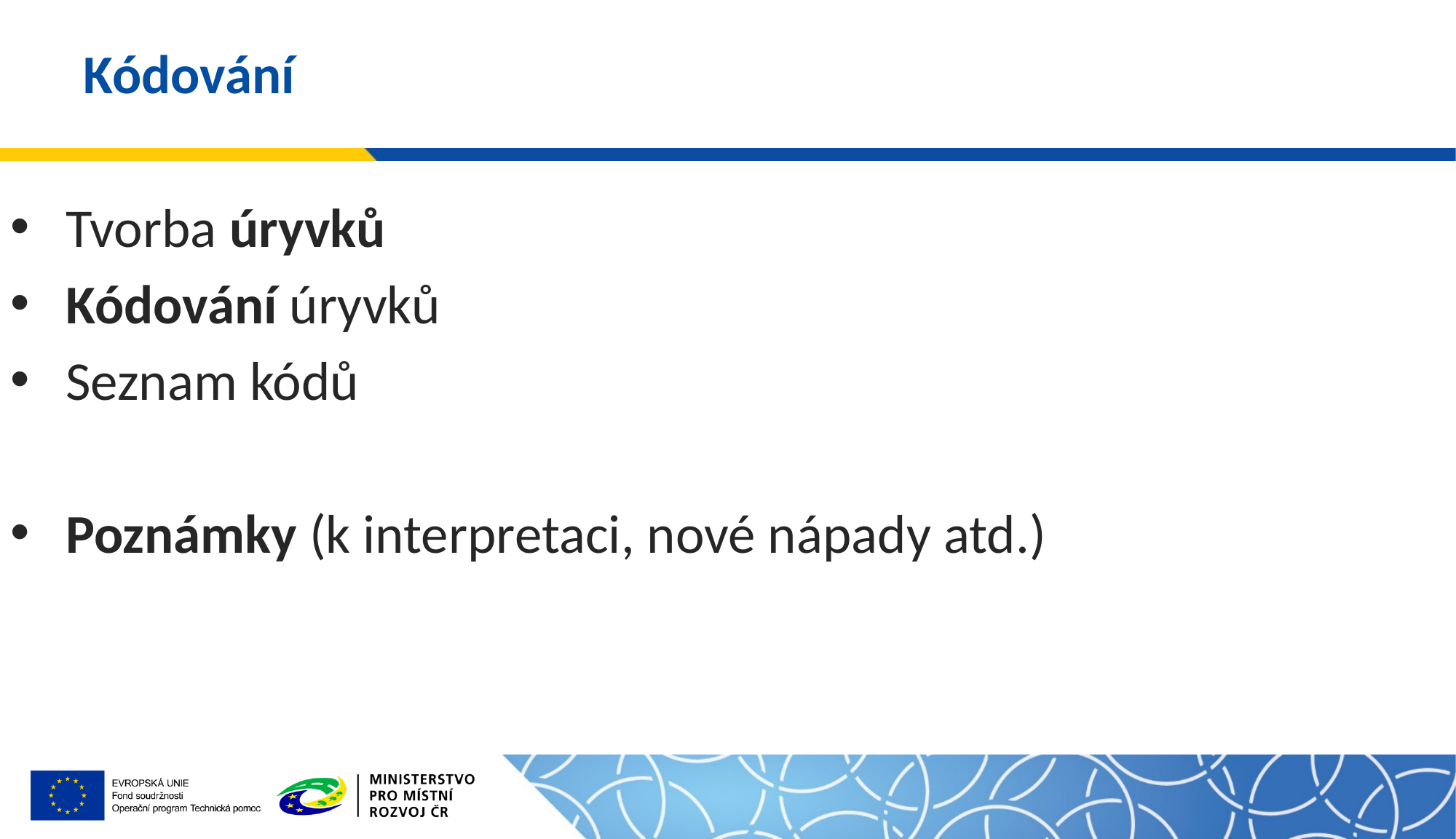

# Kódování
Tvorba úryvků
Kódování úryvků
Seznam kódů

Poznámky (k interpretaci, nové nápady atd.)